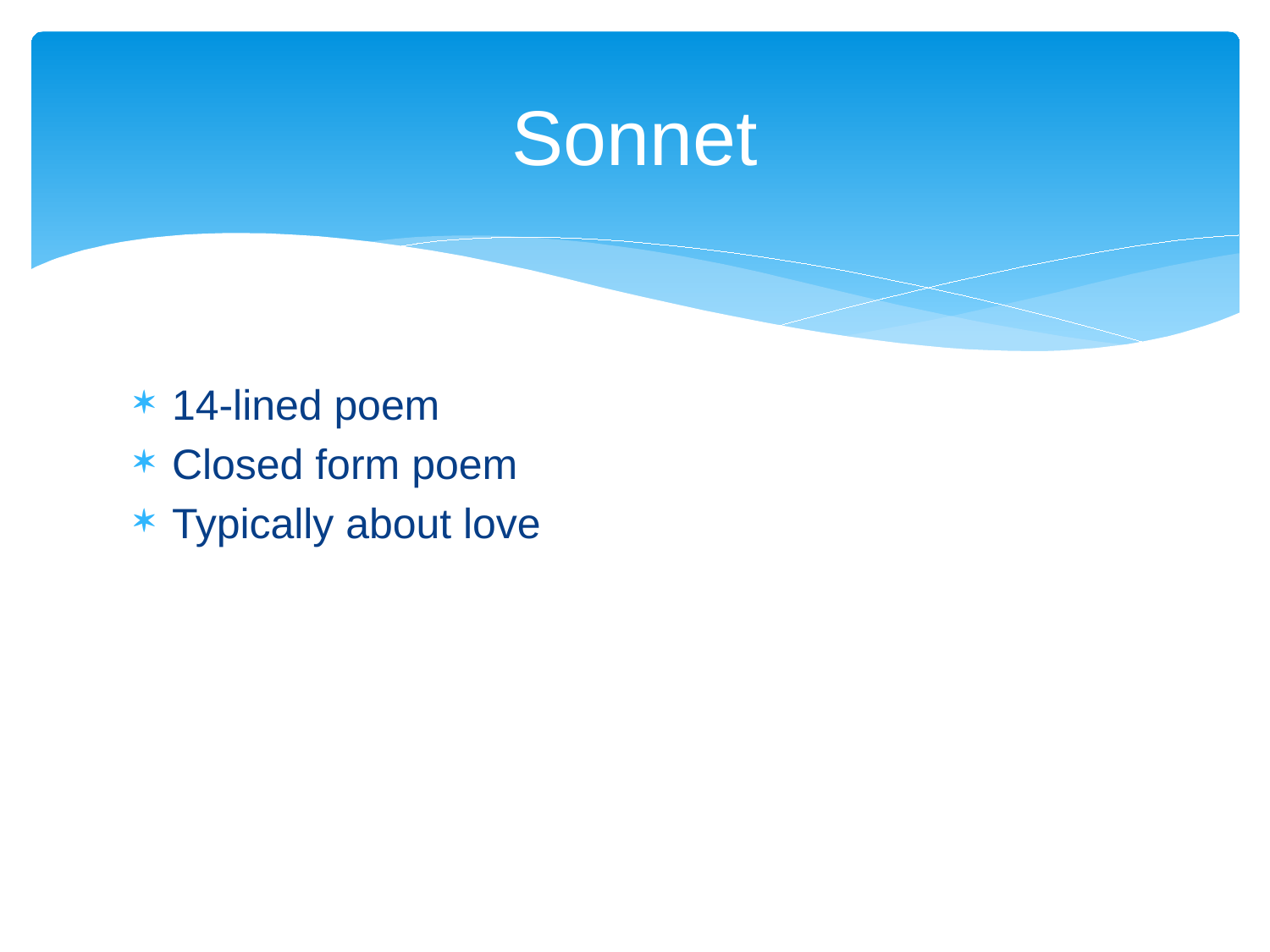

# Sonnet
14-lined poem
Closed form poem
Typically about love